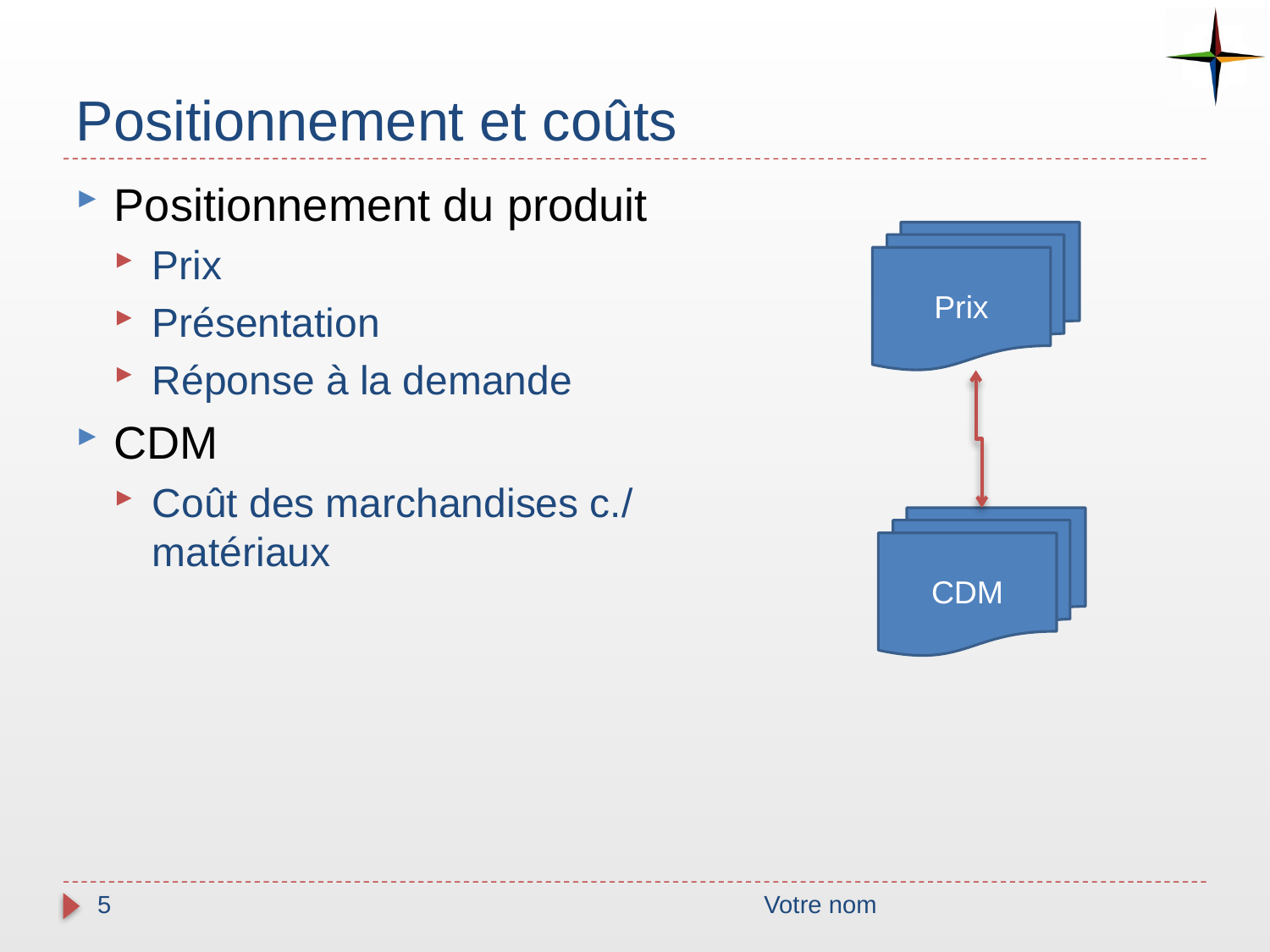

# Positionnement et coûts
Positionnement du produit
Prix
Présentation
Réponse à la demande
CDM
Coût des marchandises c./ matériaux
Prix
CDM
5
Votre nom